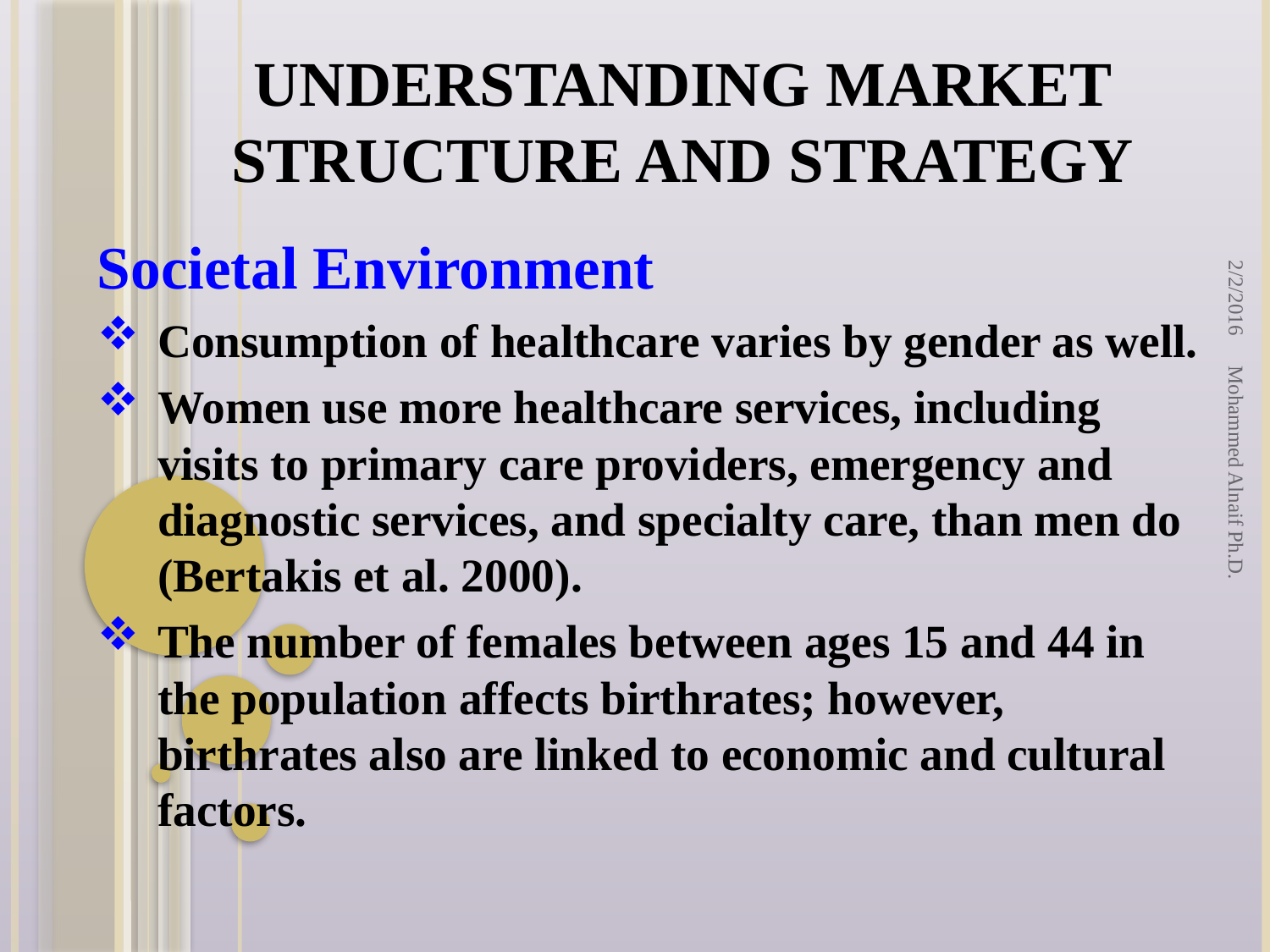

# Understanding Market Structure and Strategy
2/2/2016
Societal Environment
Consumption of healthcare varies by gender as well.
Women use more healthcare services, including visits to primary care providers, emergency and diagnostic services, and specialty care, than men do (Bertakis et al. 2000).
The number of females between ages 15 and 44 in the population affects birthrates; however, birthrates also are linked to economic and cultural factors.
Mohammed Alnaif Ph.D.